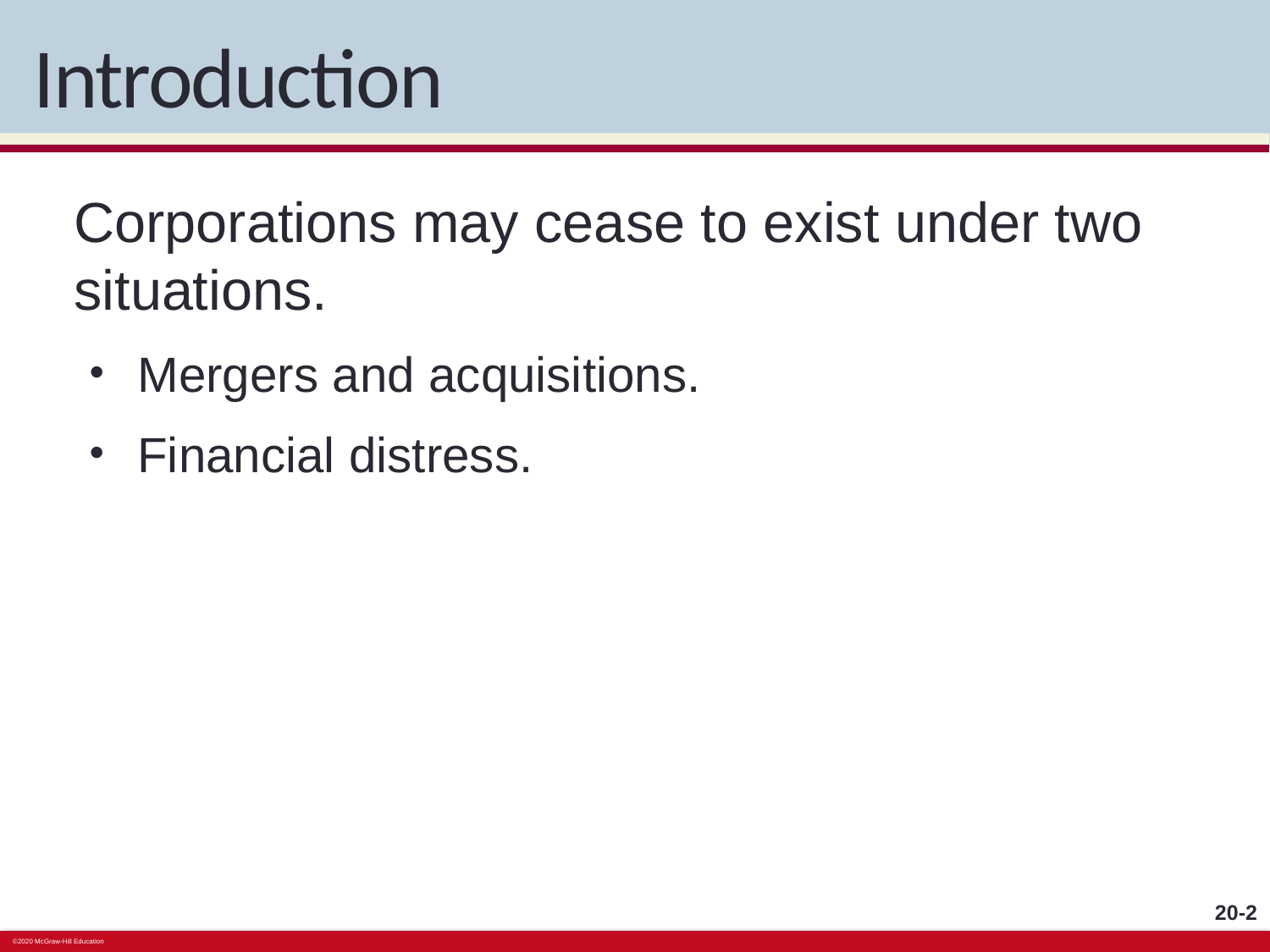

# Introduction
Corporations may cease to exist under two situations.
Mergers and acquisitions.
Financial distress.